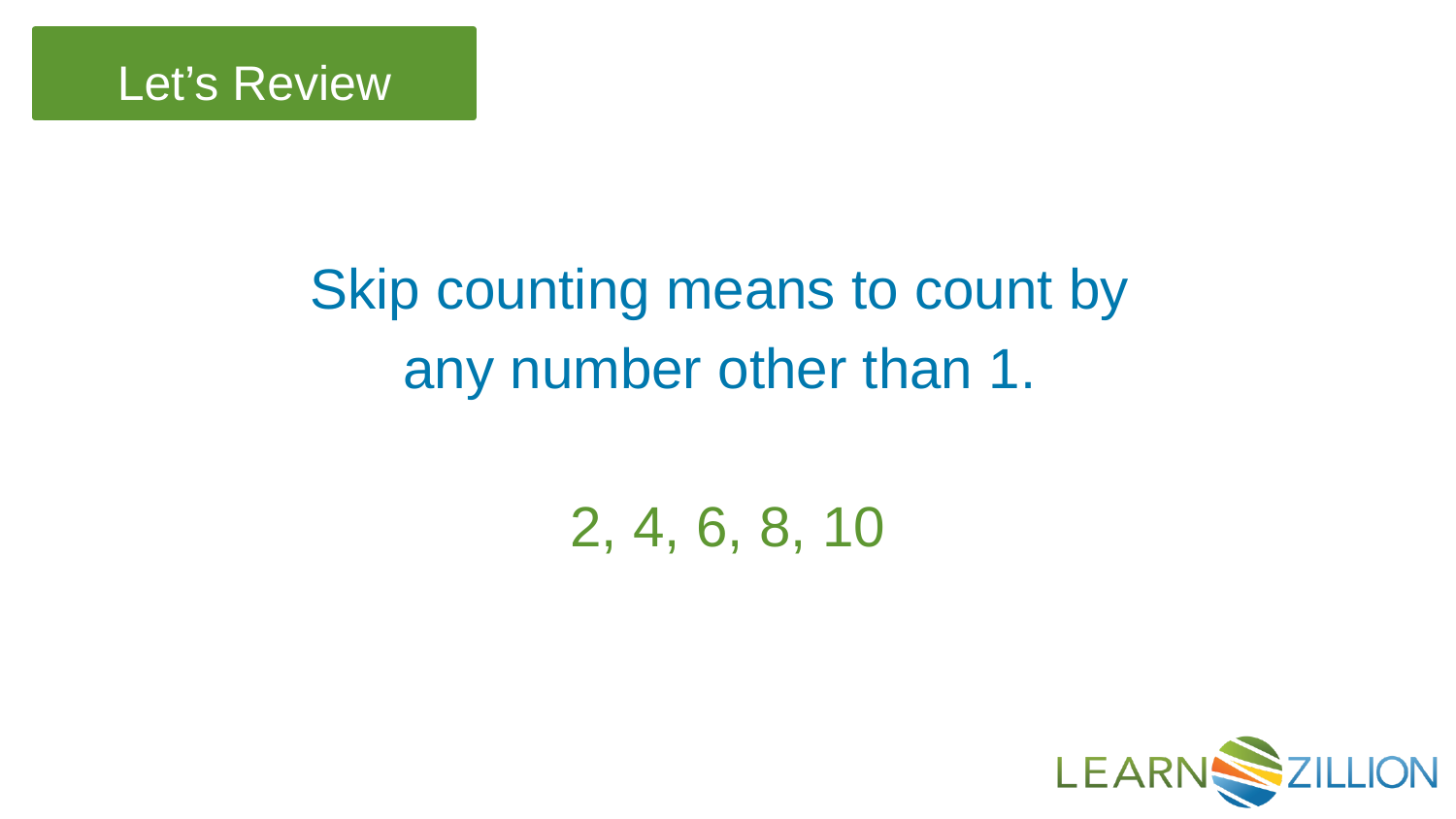

Skip counting means to count by
any number other than 1.

2, 4, 6, 8, 10